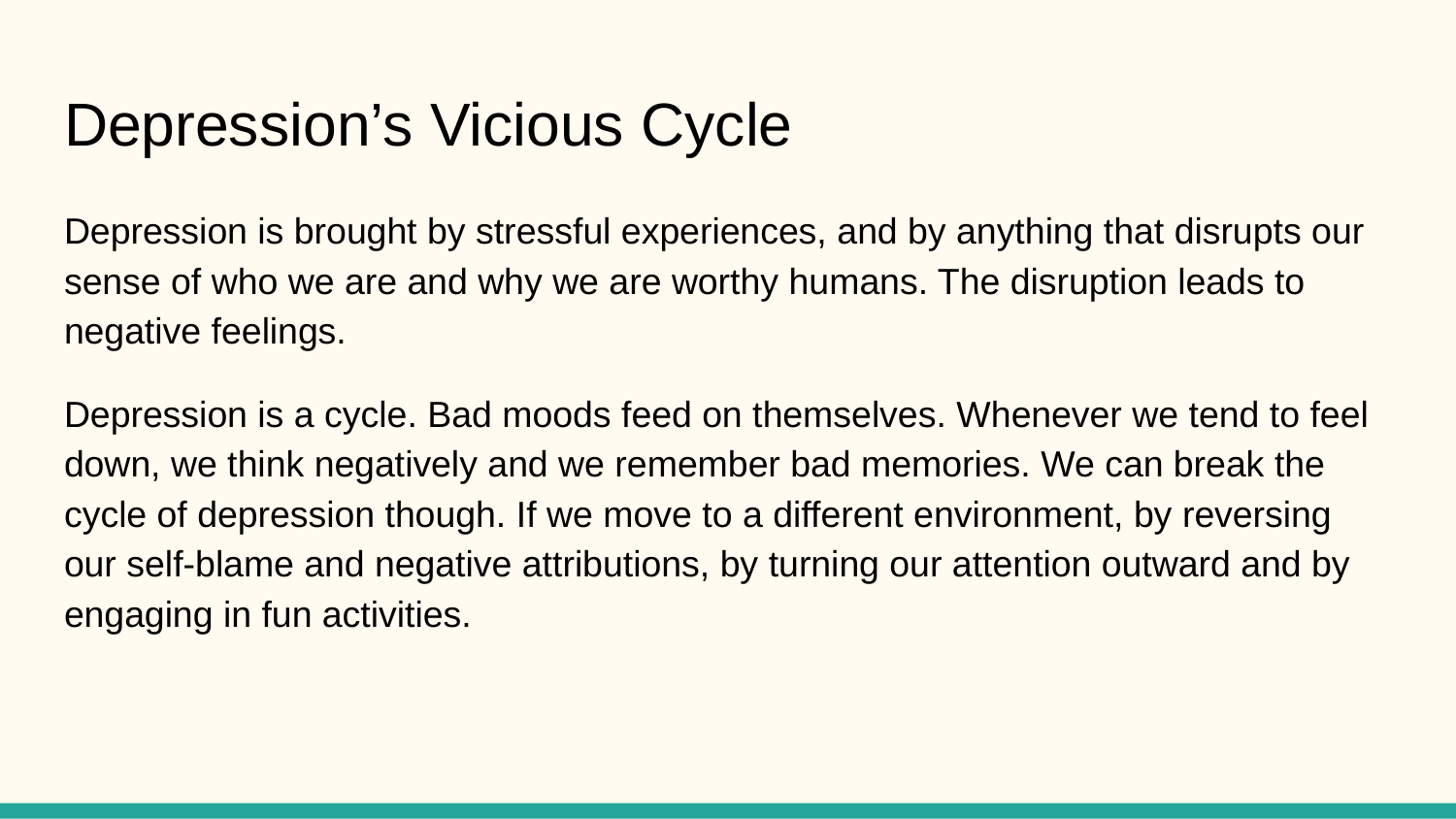

# Depression’s Vicious Cycle
Depression is brought by stressful experiences, and by anything that disrupts our sense of who we are and why we are worthy humans. The disruption leads to negative feelings.
Depression is a cycle. Bad moods feed on themselves. Whenever we tend to feel down, we think negatively and we remember bad memories. We can break the cycle of depression though. If we move to a different environment, by reversing our self-blame and negative attributions, by turning our attention outward and by engaging in fun activities.